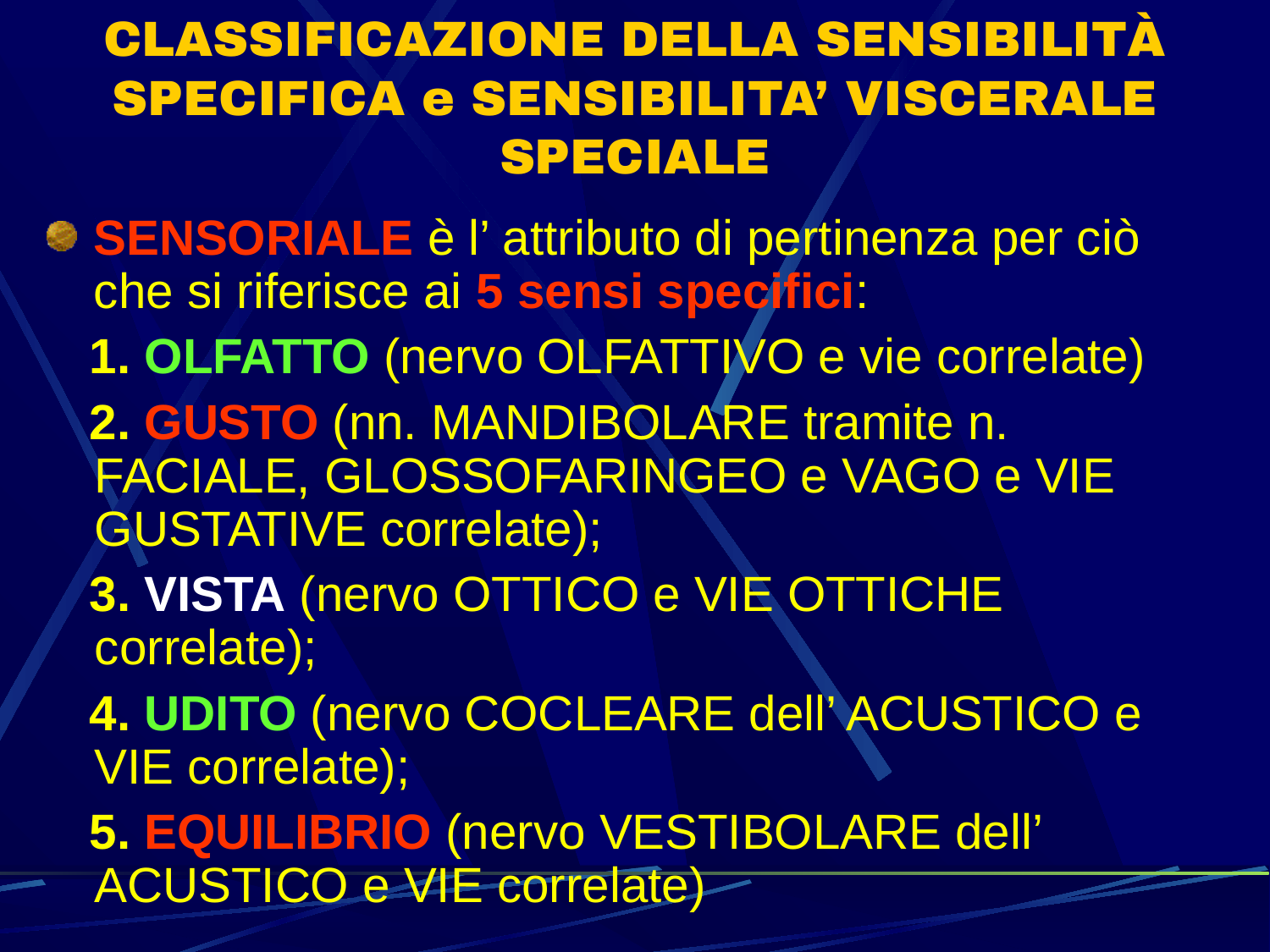

CLASSIFICAZIONE DELLA SENSIBILITÀ SPECIFICA e SENSIBILITA’ VISCERALE SPECIALE
SENSORIALE è l’ attributo di pertinenza per ciò che si riferisce ai 5 sensi specifici:
   1. OLFATTO (nervo OLFATTIVO e vie correlate)
   2. GUSTO (nn. MANDIBOLARE tramite n.     FACIALE, GLOSSOFARINGEO e VAGO e VIE GUSTATIVE correlate);
   3. VISTA (nervo OTTICO e VIE OTTICHE correlate);
   4. UDITO (nervo COCLEARE dell’ ACUSTICO e VIE correlate);
   5. EQUILIBRIO (nervo VESTIBOLARE dell’ ACUSTICO e VIE correlate)